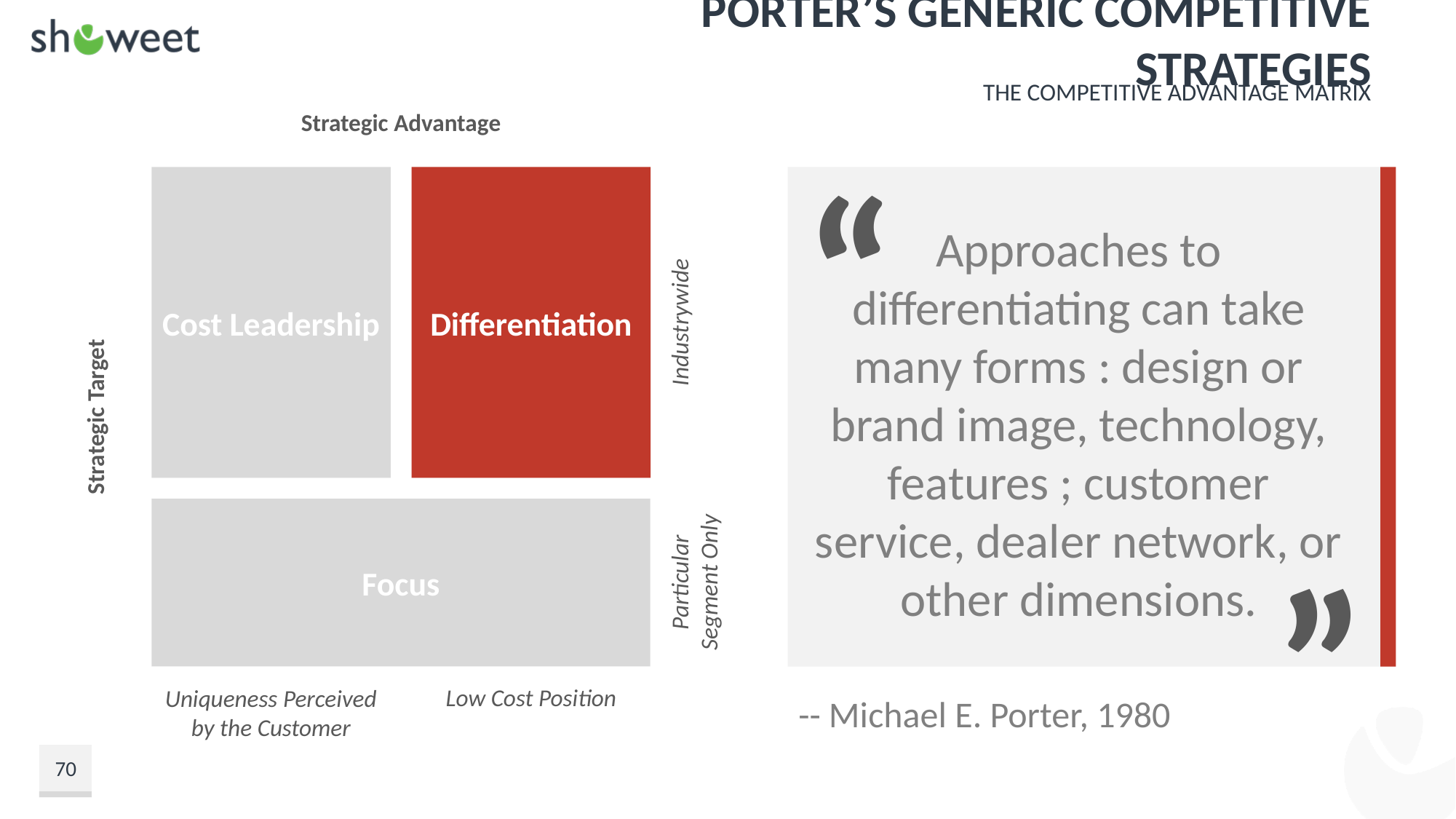

# Porter’s Generic Competitive Strategies
The Competitive Advantage Matrix
Strategic Advantage
“
Cost Leadership
Differentiation
Approaches to differentiating can take many forms : design or brand image, technology, features ; customer service, dealer network, or other dimensions.

Industrywide
Strategic Target
Focus
”
Particular Segment Only
Uniqueness Perceived by the Customer
Low Cost Position
-- Michael E. Porter, 1980
70